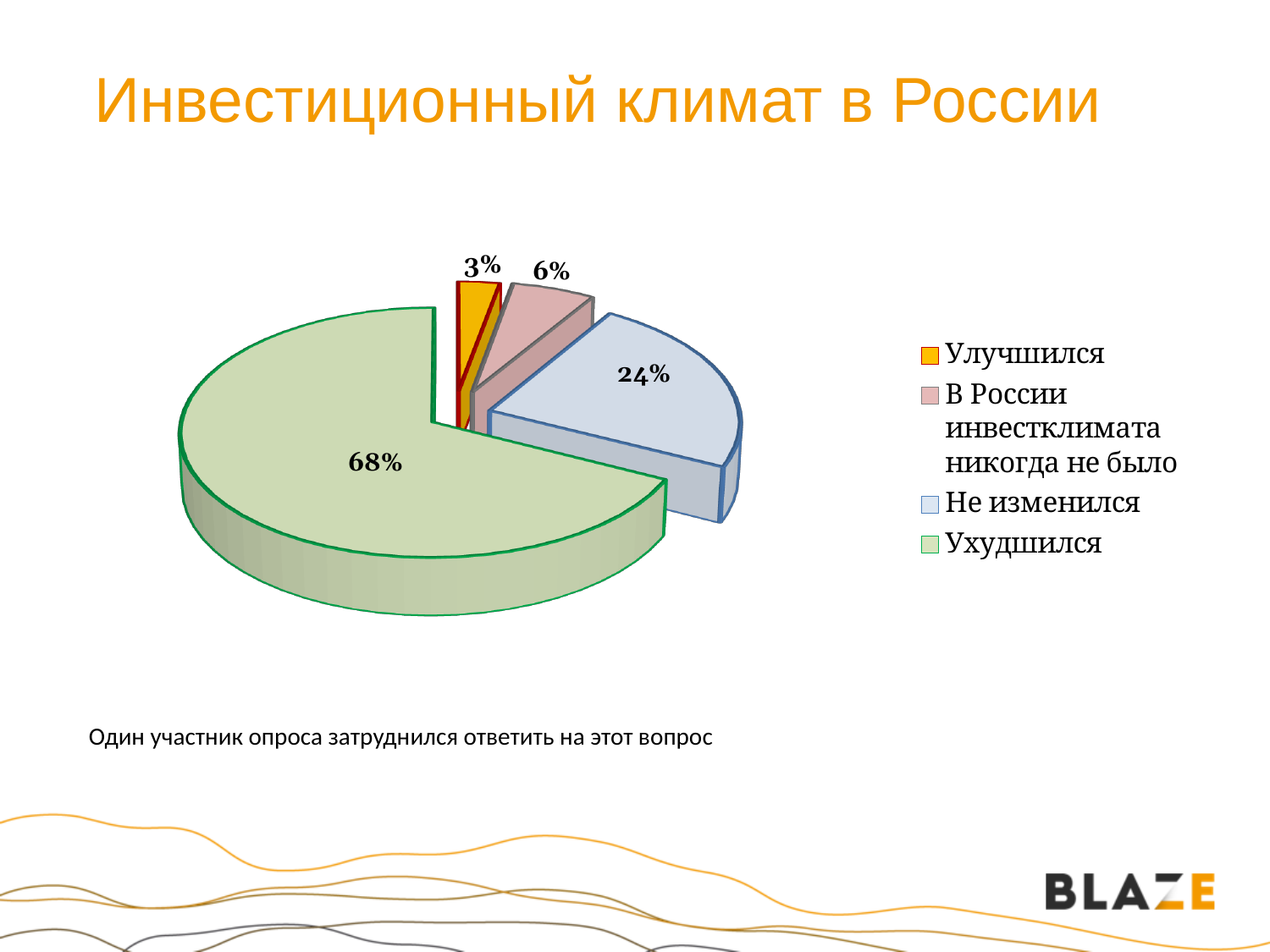

# Инвестиционный климат в России

[unsupported chart]

Один участник опроса затруднился ответить на этот вопрос